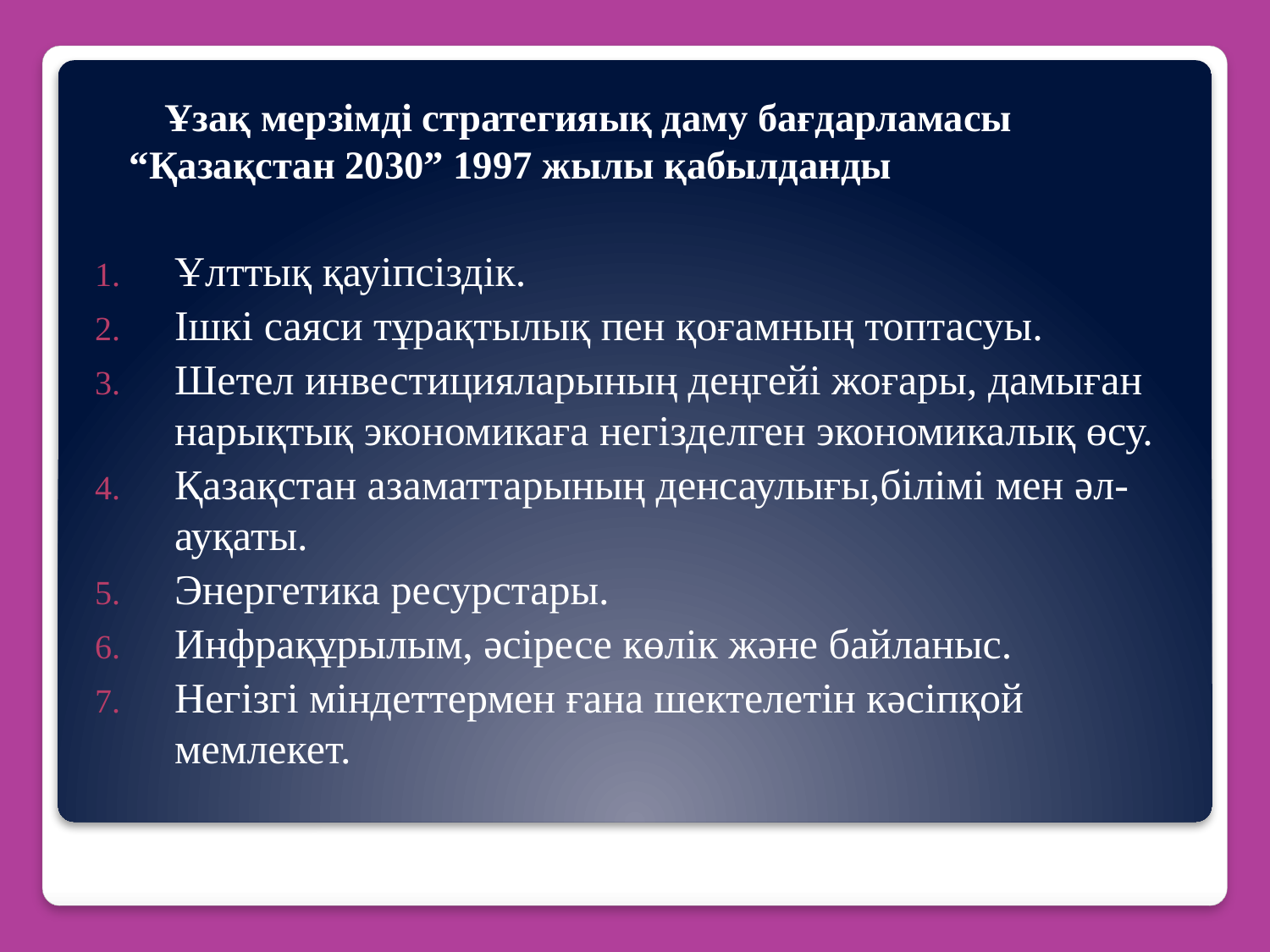

Ұзақ мерзімді стратегияық даму бағдарламасы “Қазақстан 2030” 1997 жылы қабылданды

Ұлттық қауіпсіздік.
Ішкі саяси тұрақтылық пен қоғамның топтасуы.
Шетел инвестицияларының деңгейі жоғары, дамыған нарықтық экономикаға негізделген экономикалық өсу.
Қазақстан азаматтарының денсаулығы,білімі мен әл-ауқаты.
Энергетика ресурстары.
Инфрақұрылым, әсіресе көлік және байланыс.
Негізгі міндеттермен ғана шектелетін кәсіпқой мемлекет.